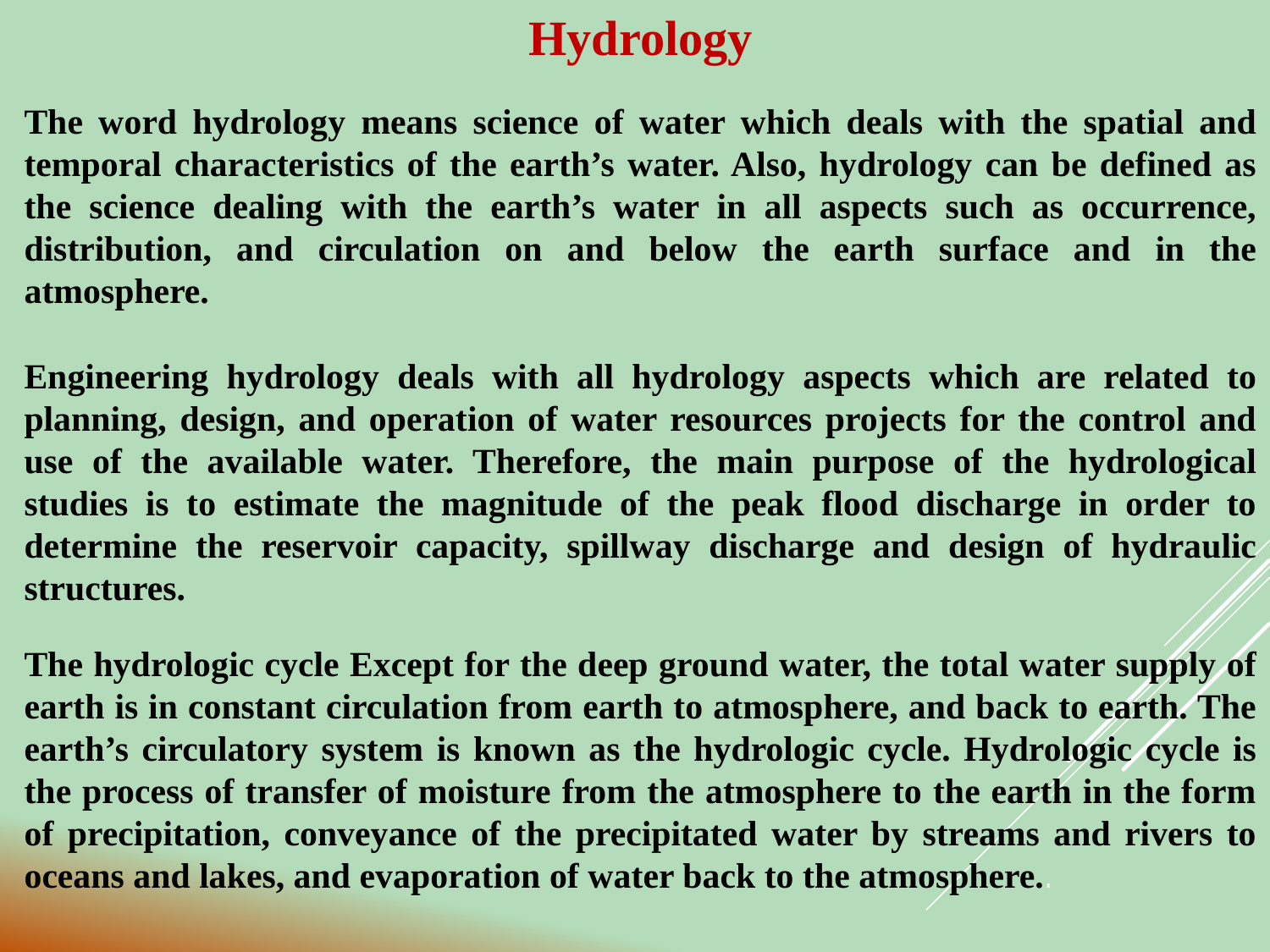

Hydrology

The word hydrology means science of water which deals with the spatial and temporal characteristics of the earth’s water. Also, hydrology can be defined as the science dealing with the earth’s water in all aspects such as occurrence, distribution, and circulation on and below the earth surface and in the atmosphere.

Engineering hydrology deals with all hydrology aspects which are related to planning, design, and operation of water resources projects for the control and use of the available water. Therefore, the main purpose of the hydrological studies is to estimate the magnitude of the peak flood discharge in order to determine the reservoir capacity, spillway discharge and design of hydraulic structures.

The hydrologic cycle Except for the deep ground water, the total water supply of earth is in constant circulation from earth to atmosphere, and back to earth. The earth’s circulatory system is known as the hydrologic cycle. Hydrologic cycle is the process of transfer of moisture from the atmosphere to the earth in the form of precipitation, conveyance of the precipitated water by streams and rivers to oceans and lakes, and evaporation of water back to the atmosphere..